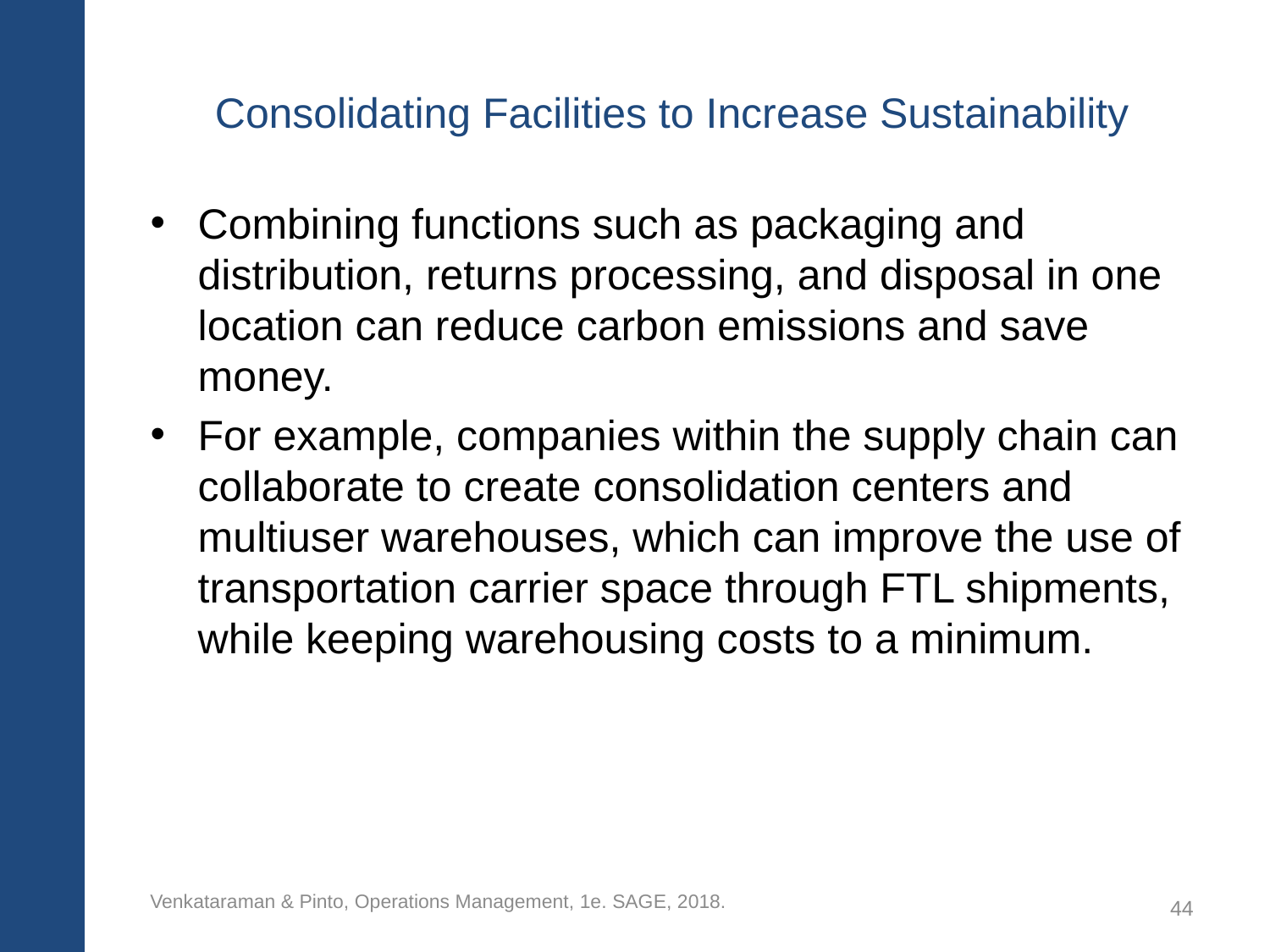

# Consolidating Facilities to Increase Sustainability
Combining functions such as packaging and distribution, returns processing, and disposal in one location can reduce carbon emissions and save money.
For example, companies within the supply chain can collaborate to create consolidation centers and multiuser warehouses, which can improve the use of transportation carrier space through FTL shipments, while keeping warehousing costs to a minimum.
Venkataraman & Pinto, Operations Management, 1e. SAGE, 2018.
44